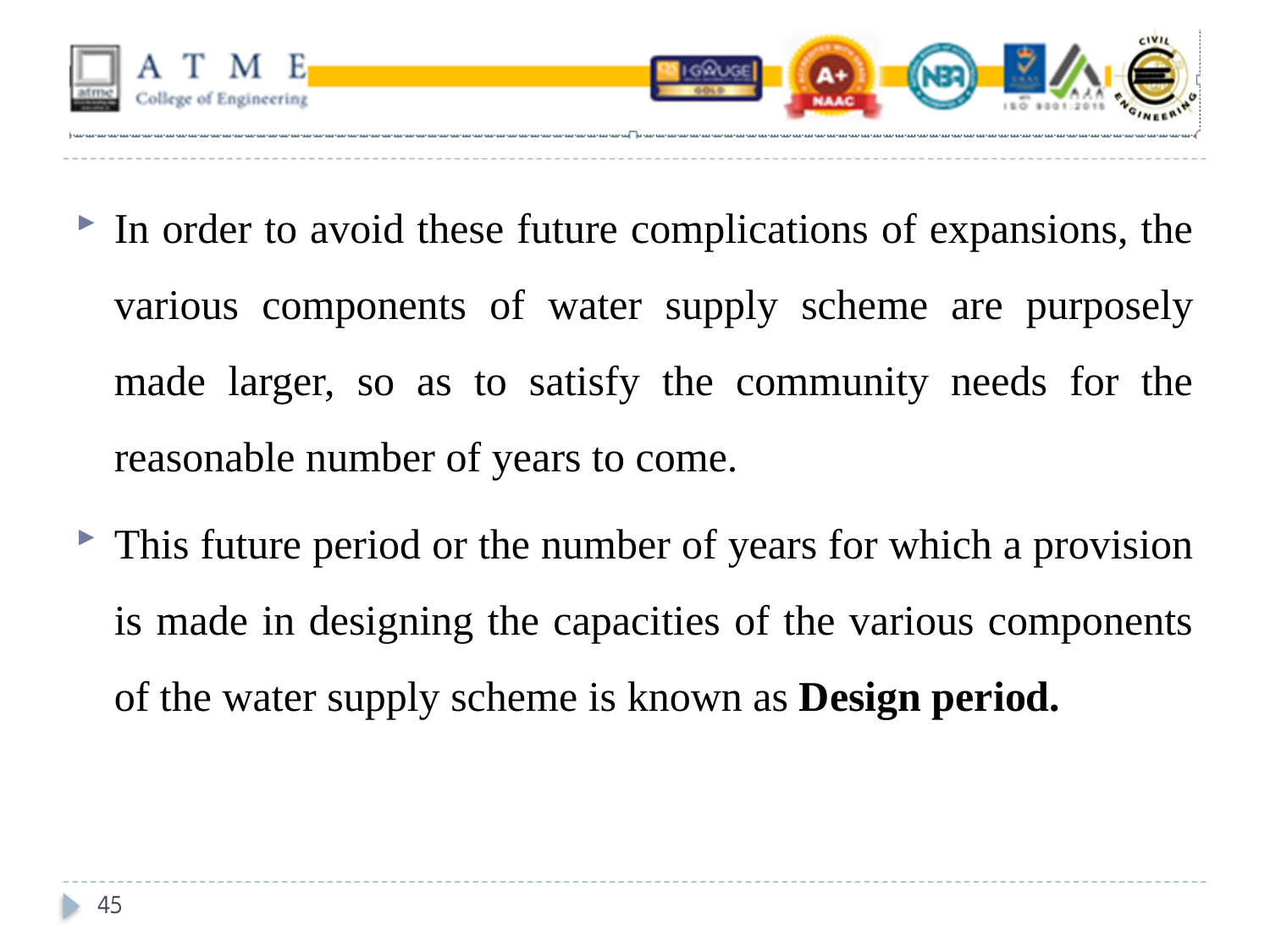

In order to avoid these future complications of expansions, the various components of water supply scheme are purposely made larger, so as to satisfy the community needs for the reasonable number of years to come.
This future period or the number of years for which a provision is made in designing the capacities of the various components of the water supply scheme is known as Design period.
45